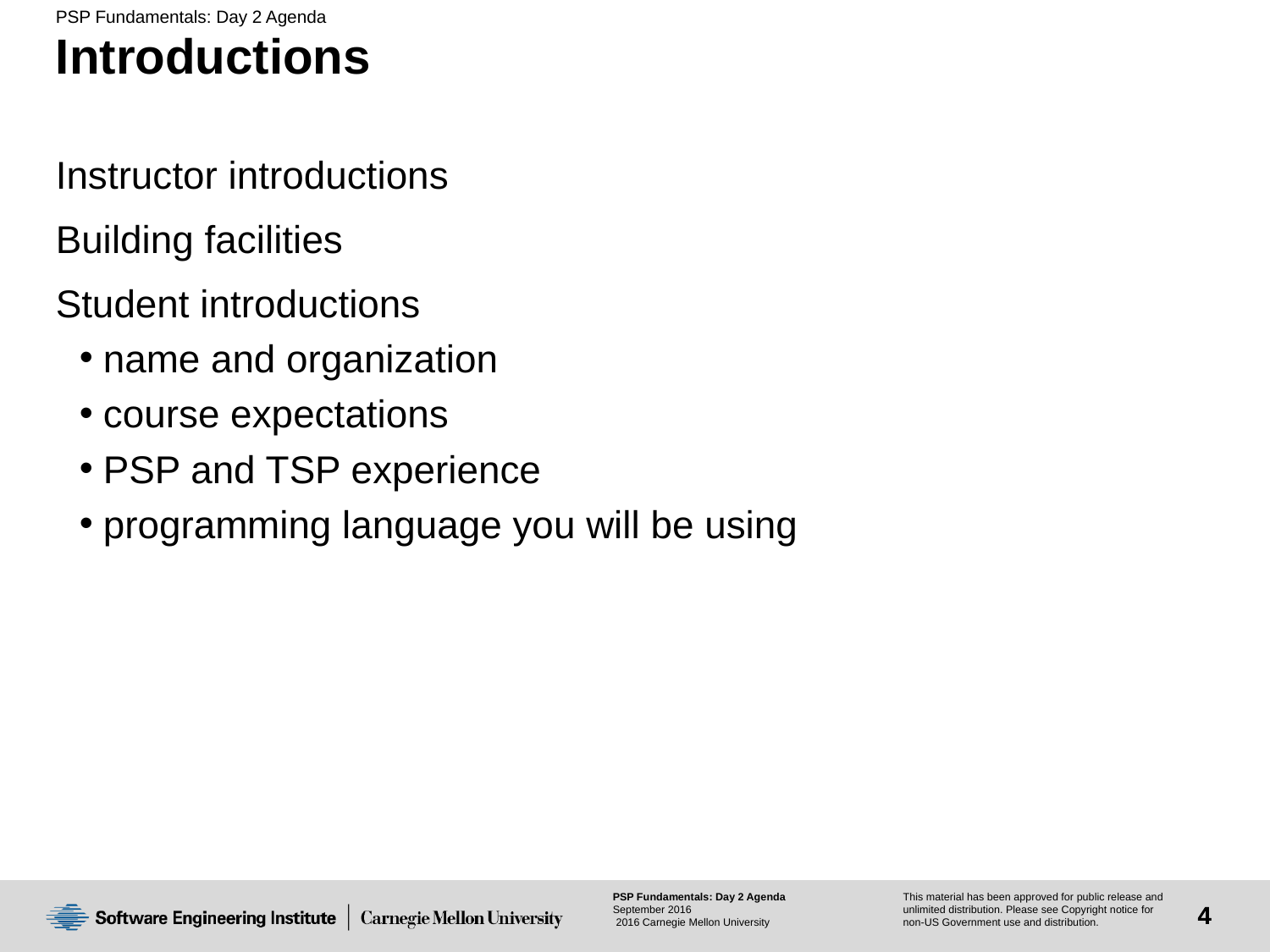

# Introductions
Instructor introductions
Building facilities
Student introductions
name and organization
course expectations
PSP and TSP experience
programming language you will be using